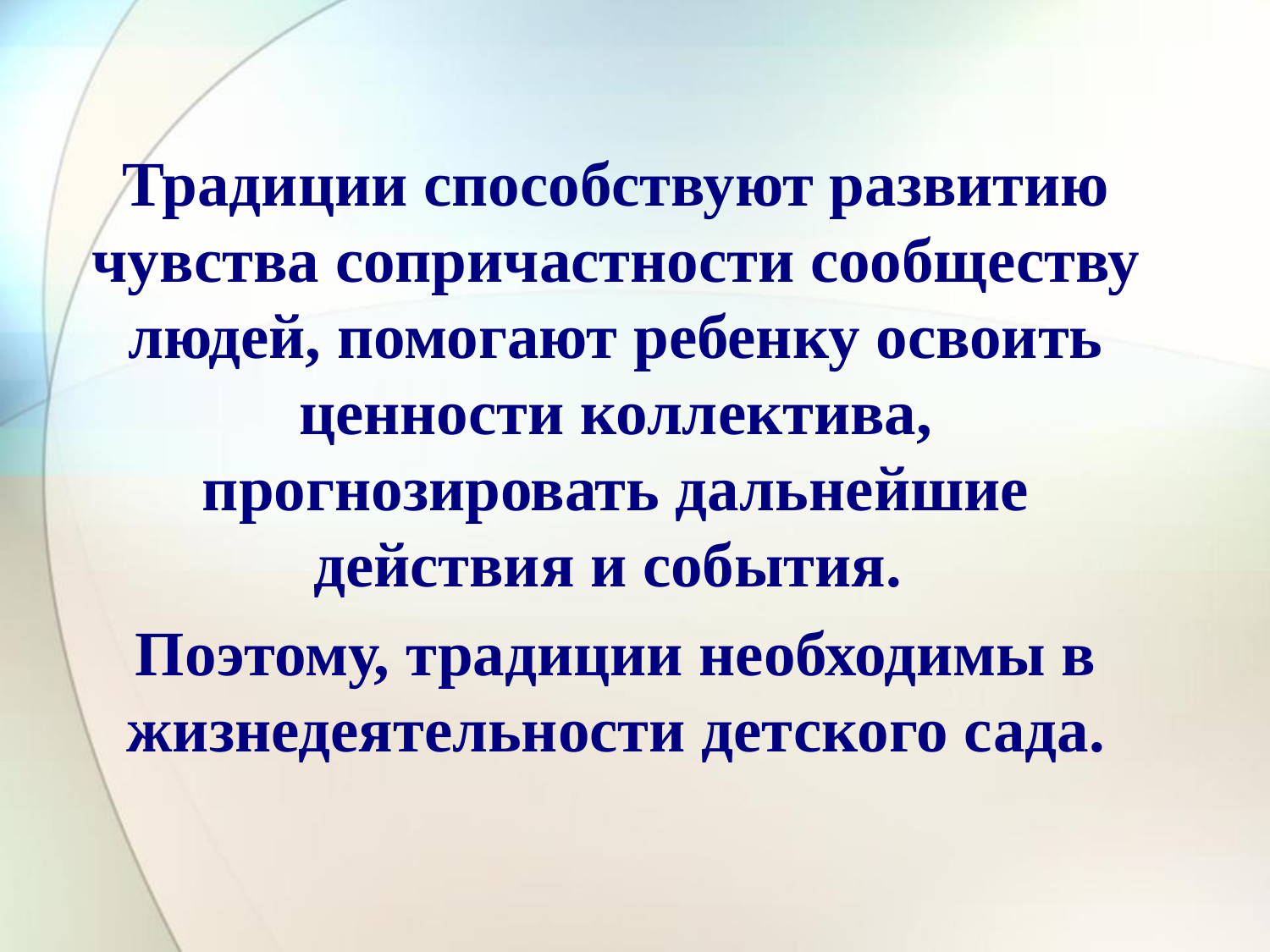

Традиции способствуют развитию чувства сопричастности сообществу людей, помогают ребенку освоить ценности коллектива, прогнозировать дальнейшие действия и события.
Поэтому, традиции необходимы в жизнедеятельности детского сада.